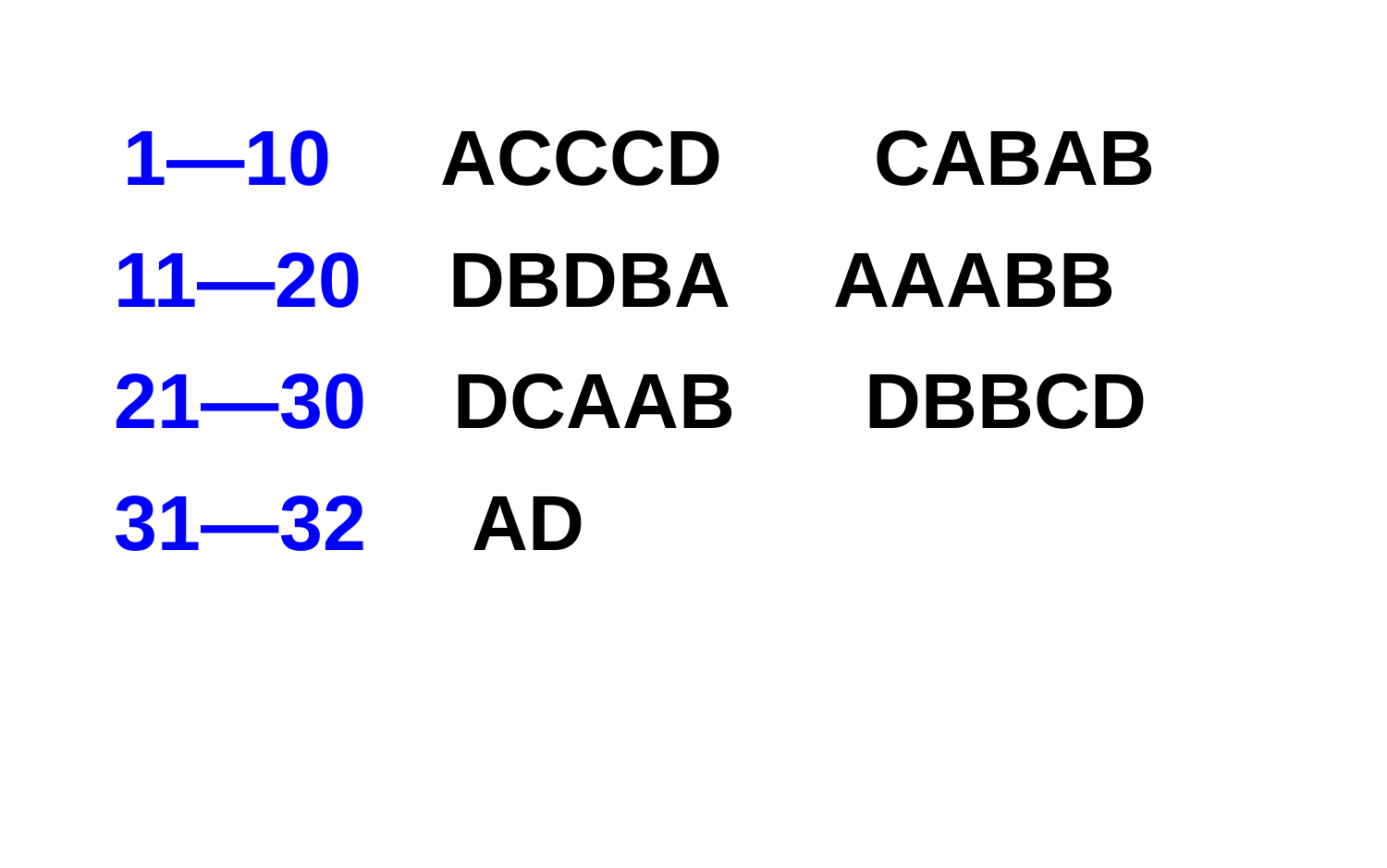

1—10     ACCCD       CABAB
    11—20    DBDBA     AAABB
    21—30    DCAAB      DBBCD
    31—32     AD